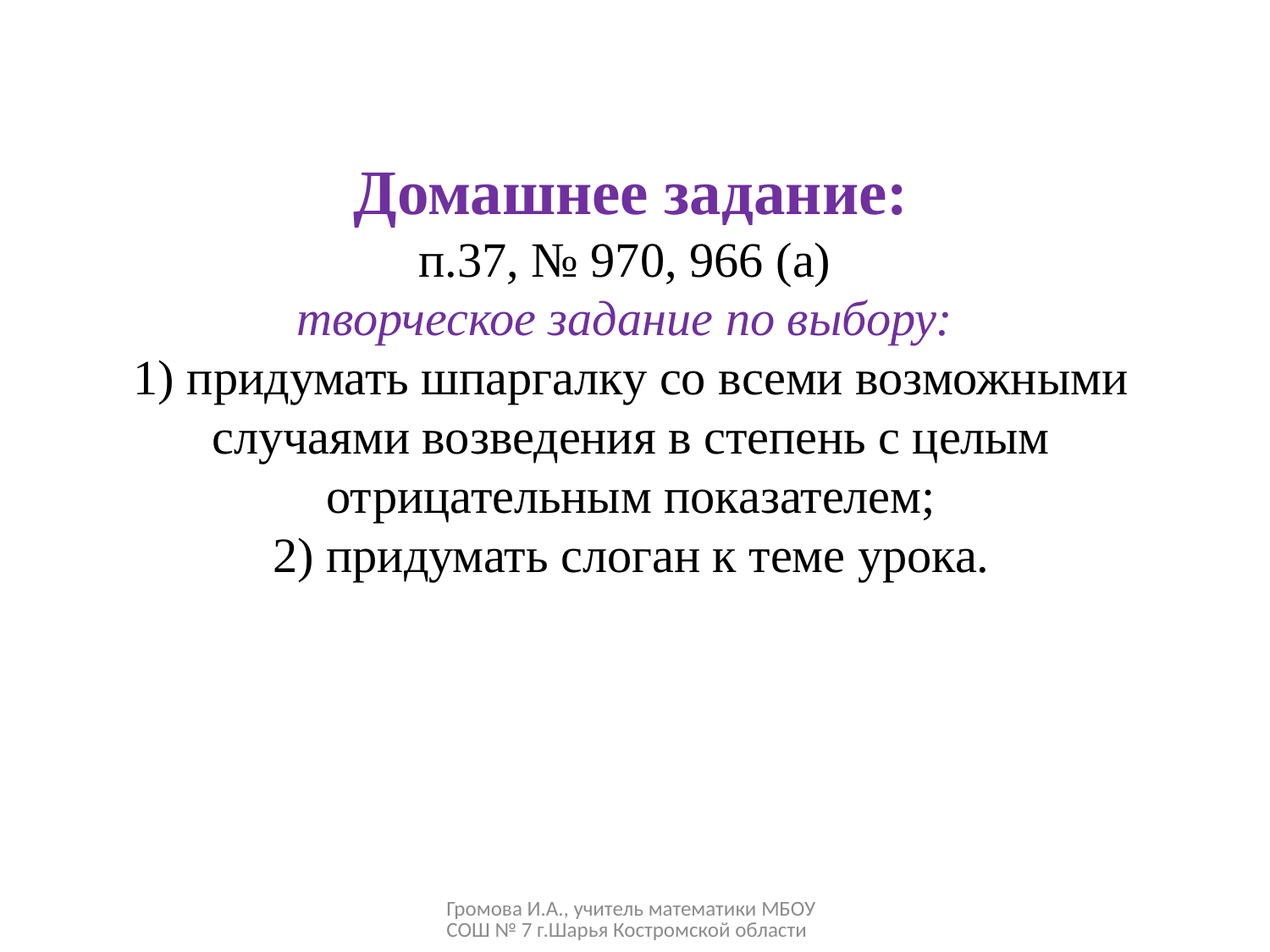

# Домашнее задание: п.37, № 970, 966 (а) творческое задание по выбору: 1) придумать шпаргалку со всеми возможными случаями возведения в степень с целым отрицательным показателем; 2) придумать слоган к теме урока.
Громова И.А., учитель математики МБОУ СОШ № 7 г.Шарья Костромской области